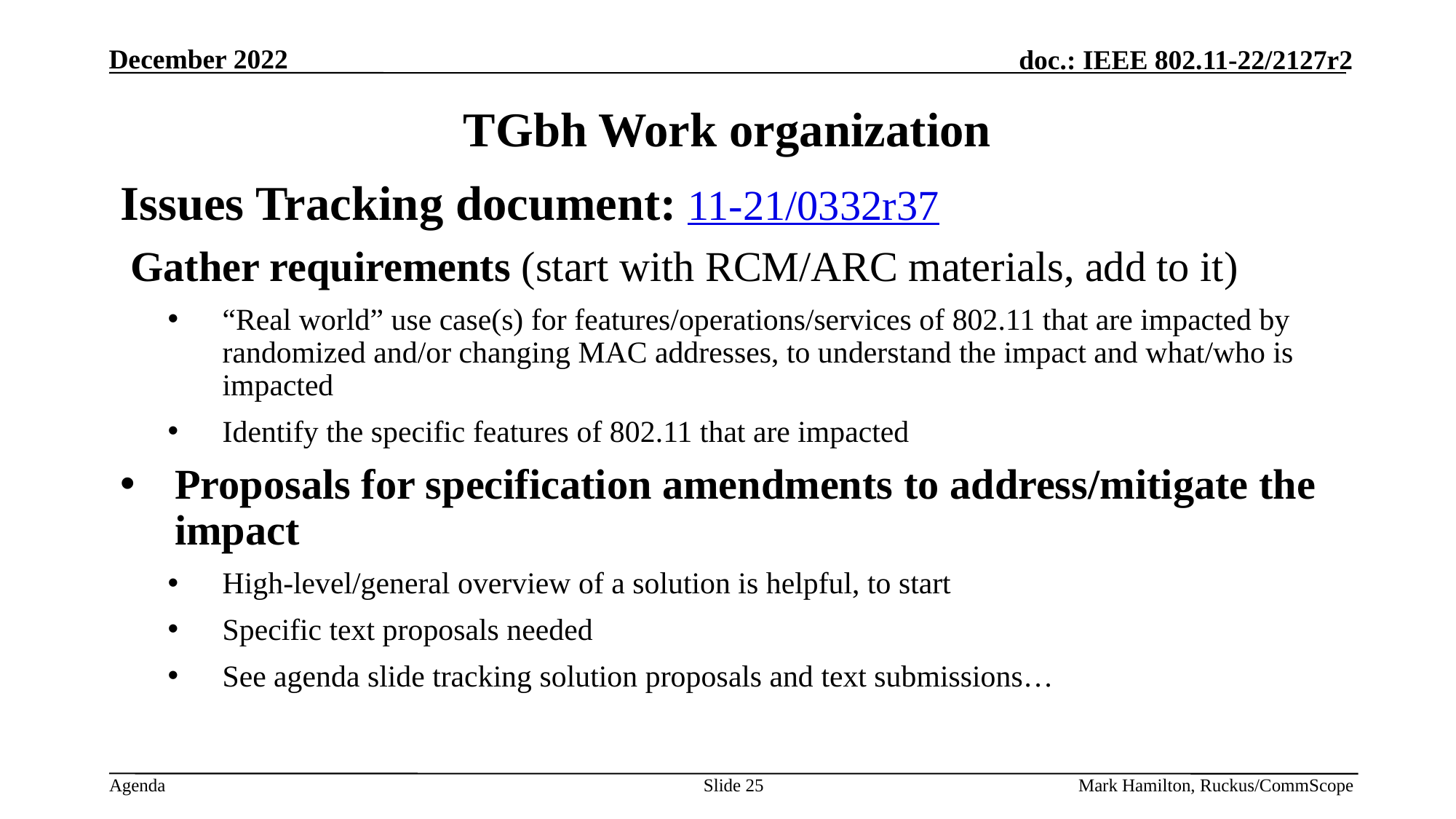

# TGbh Work organization
Issues Tracking document: 11-21/0332r37
 Gather requirements (start with RCM/ARC materials, add to it)
“Real world” use case(s) for features/operations/services of 802.11 that are impacted by randomized and/or changing MAC addresses, to understand the impact and what/who is impacted
Identify the specific features of 802.11 that are impacted
Proposals for specification amendments to address/mitigate the impact
High-level/general overview of a solution is helpful, to start
Specific text proposals needed
See agenda slide tracking solution proposals and text submissions…

Slide 25